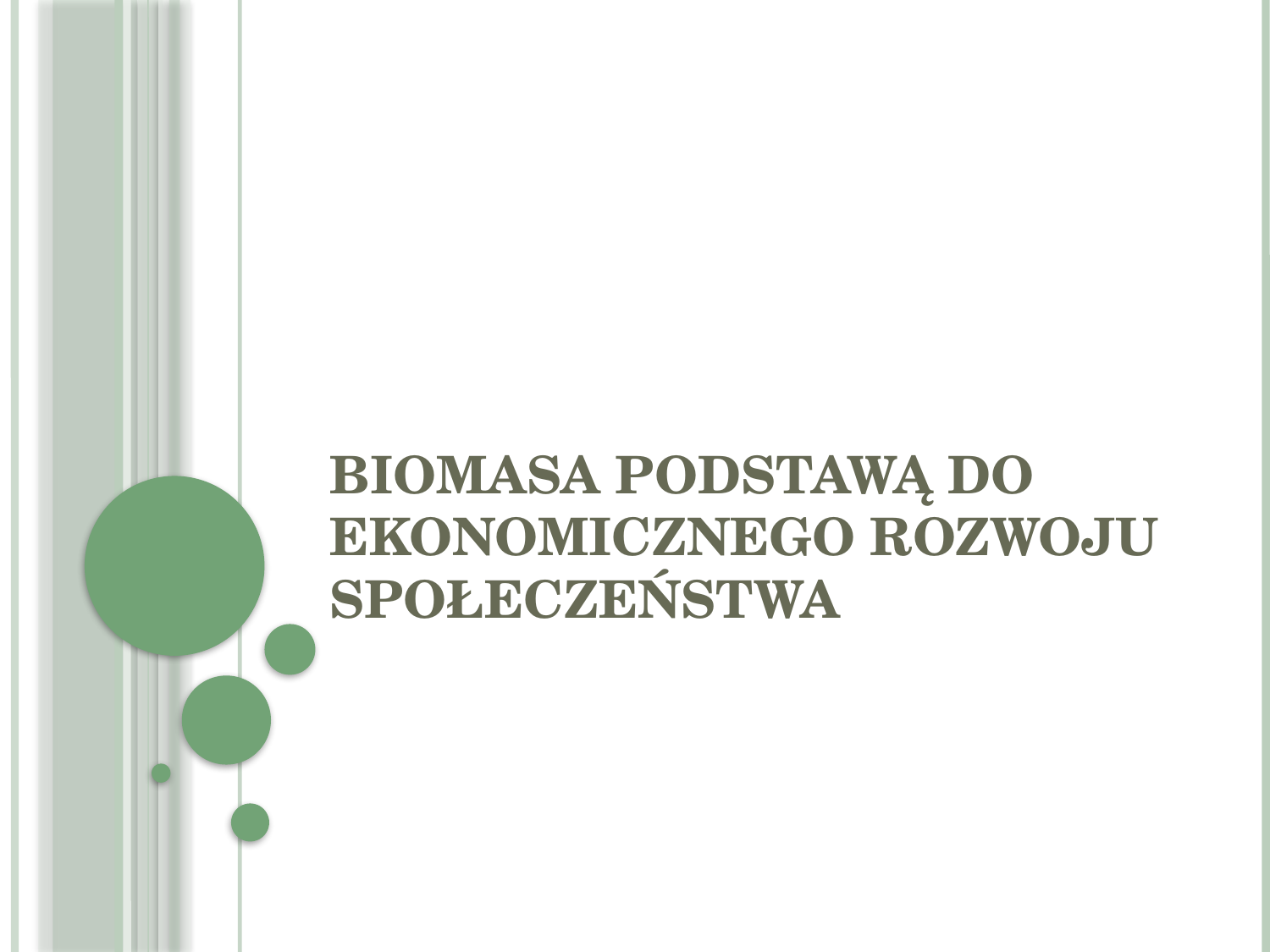

# Biomasa podstawą do ekonomicznego rozwoju społeczeństwa